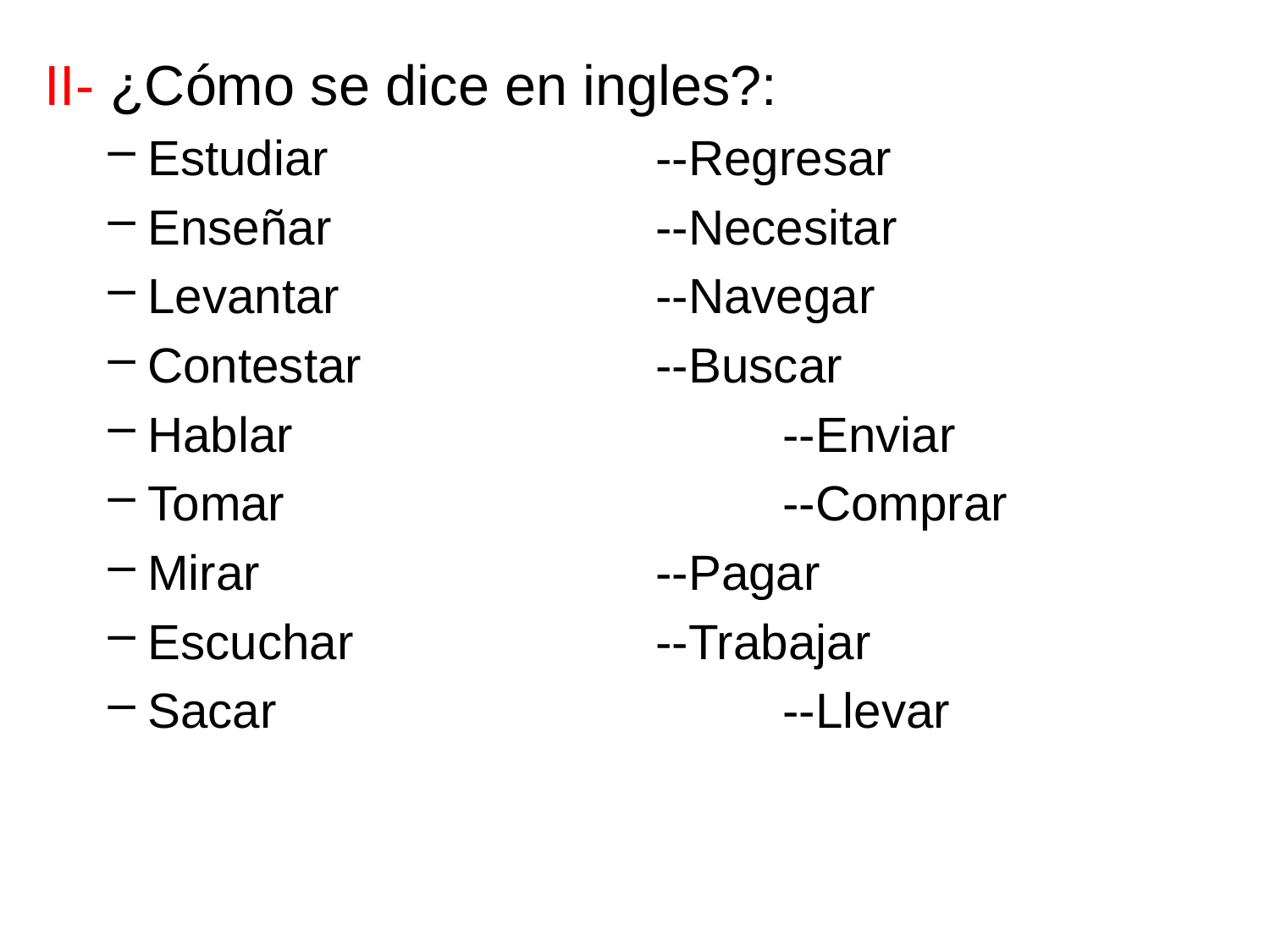

II- ¿Cómo se dice en ingles?:
Estudiar			--Regresar
Enseñar			--Necesitar
Levantar			--Navegar
Contestar			--Buscar
Hablar				--Enviar
Tomar				--Comprar
Mirar				--Pagar
Escuchar			--Trabajar
Sacar				--Llevar